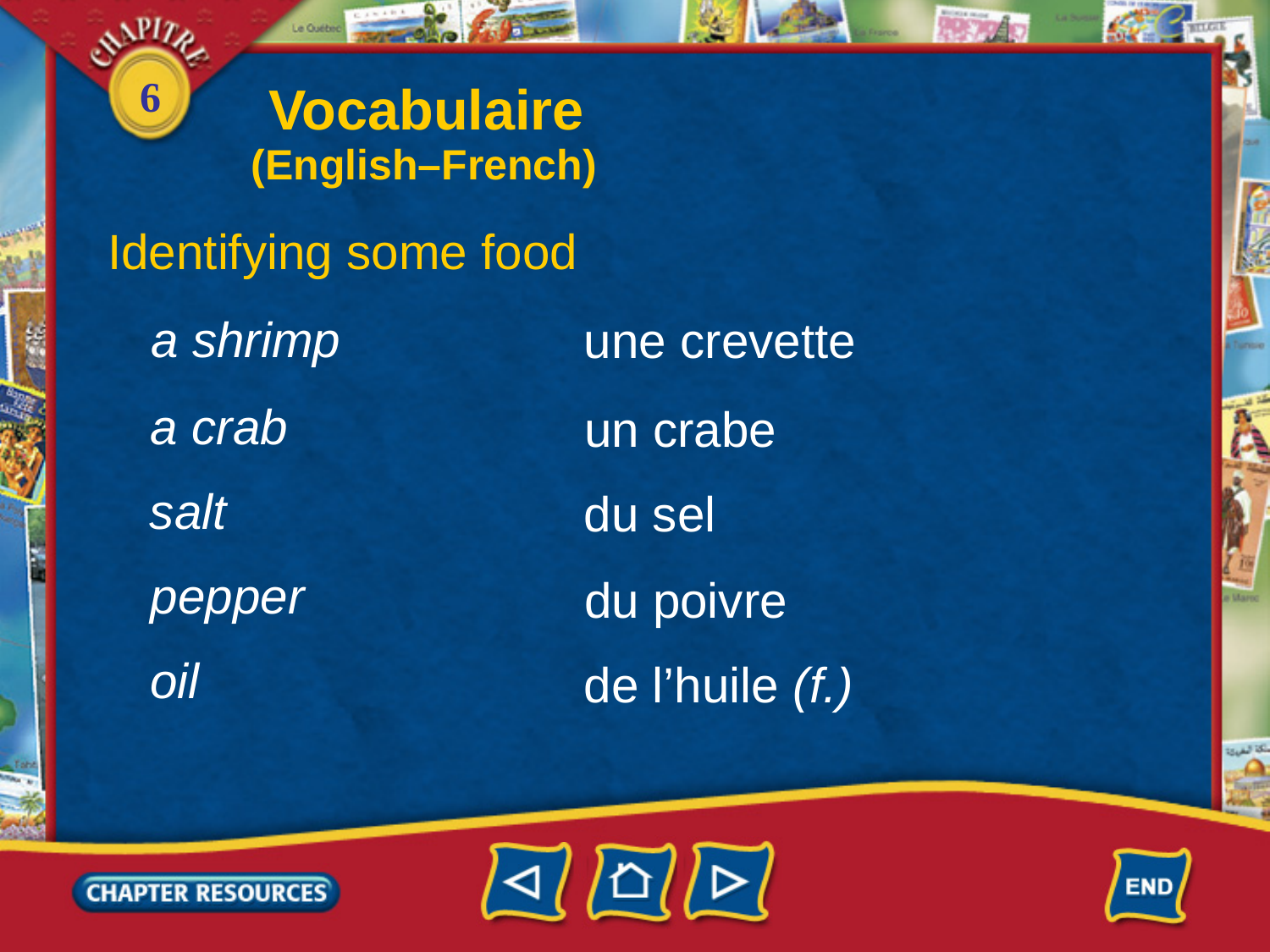

Vocabulaire
(English–French)
Identifying some food
a shrimp
une crevette
a crab
un crabe
salt
du sel
pepper
du poivre
oil
de l’huile (f.)